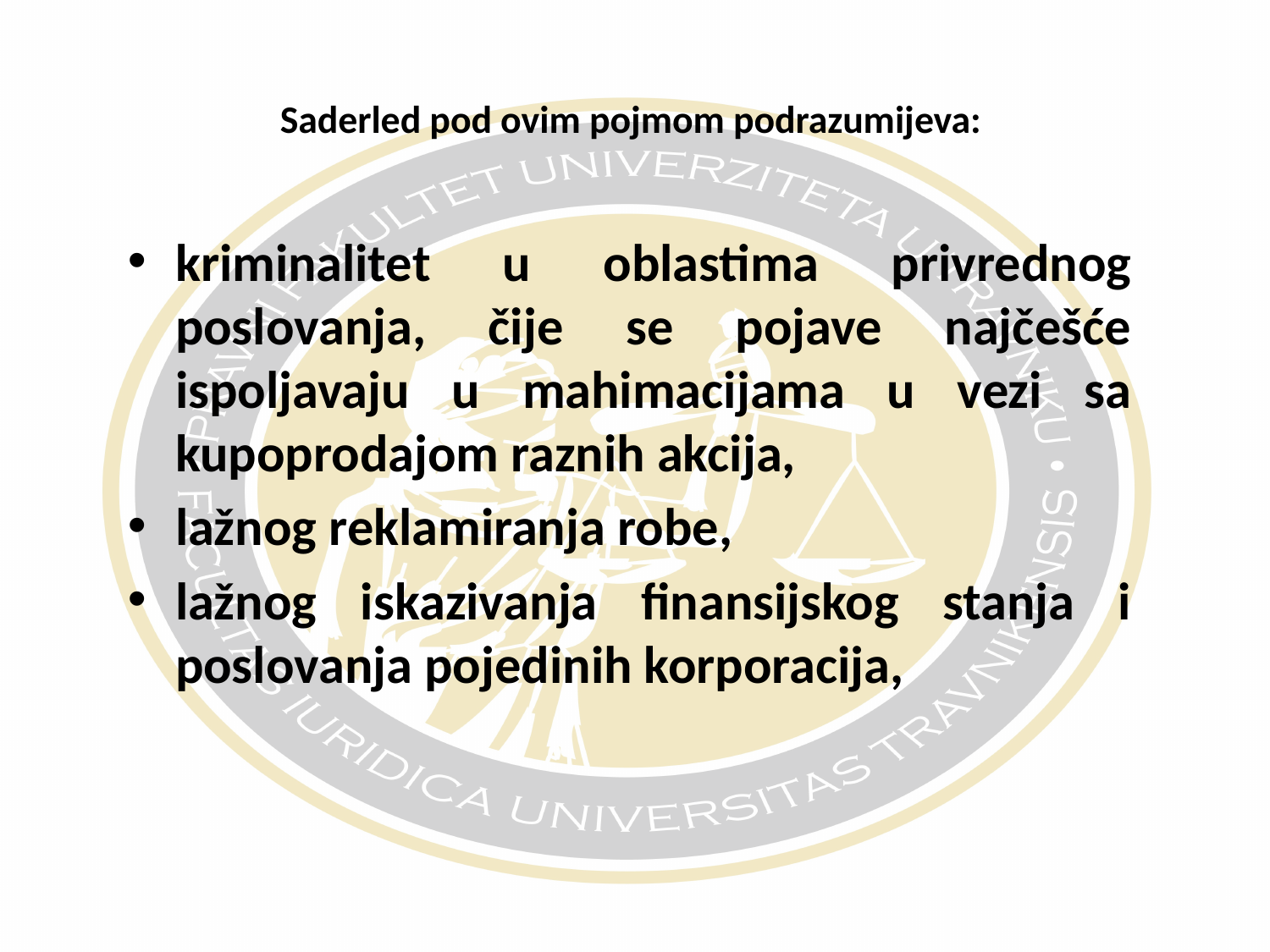

# Saderled pod ovim pojmom podrazumijeva:
kriminalitet u oblastima privrednog poslovanja, čije se pojave najčešće ispoljavaju u mahimacijama u vezi sa kupoprodajom raznih akcija,
lažnog reklamiranja robe,
lažnog iskazivanja finansijskog stanja i poslovanja pojedinih korporacija,